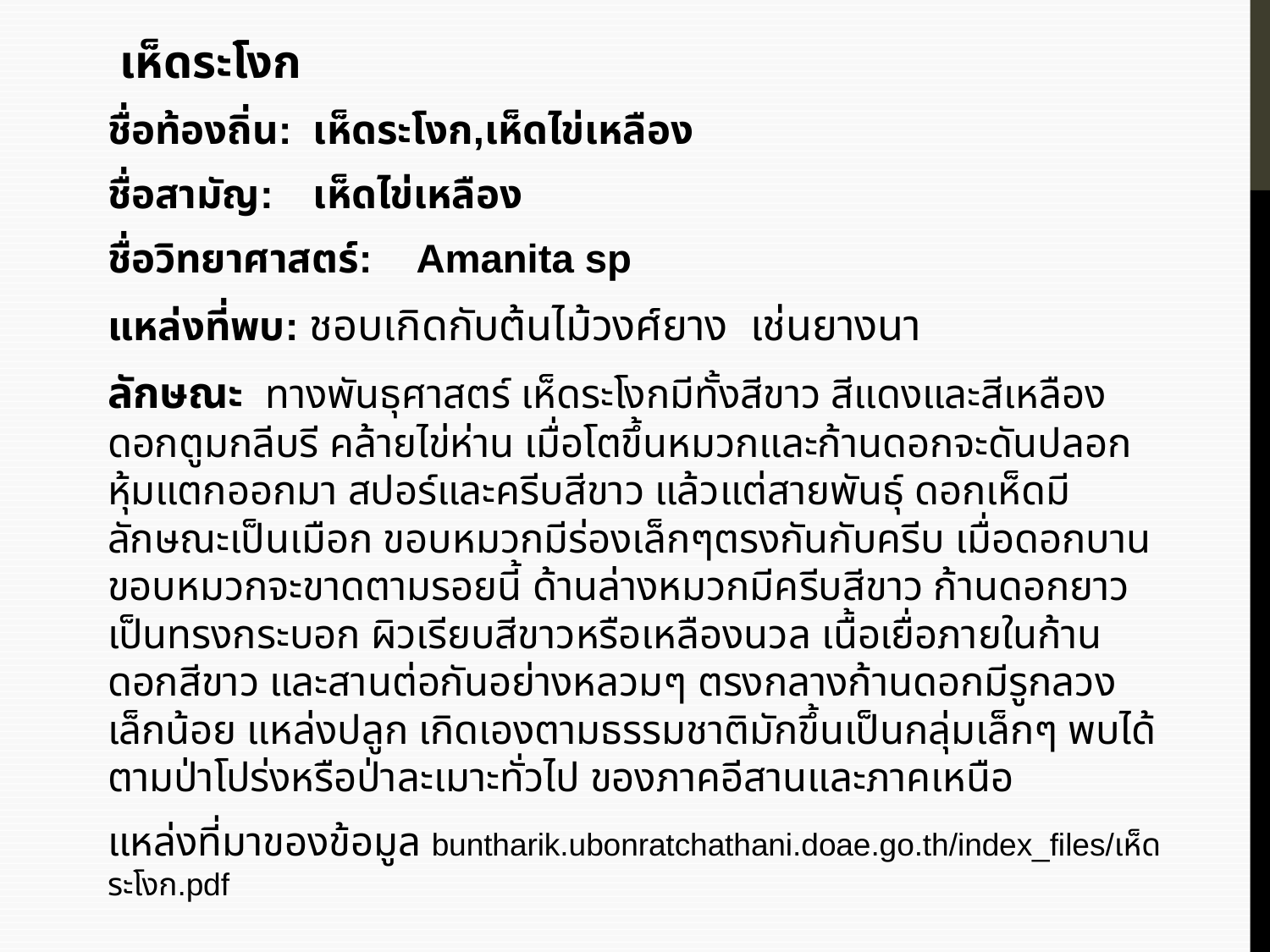

เห็ดระโงก
ชื่อท้องถิ่น:	เห็ดระโงก,เห็ดไข่เหลือง
ชื่อสามัญ:	เห็ดไข่เหลือง
ชื่อวิทยาศาสตร์:	Amanita sp
แหล่งที่พบ: ชอบเกิดกับต้นไม้วงศ์ยาง  เช่นยางนา
ลักษณะ  ทางพันธุศาสตร์ เห็ดระโงกมีทั้งสีขาว สีแดงและสีเหลือง ดอกตูมกลีบรี คล้ายไข่ห่าน เมื่อโตขึ้นหมวกและก้านดอกจะดันปลอกหุ้มแตกออกมา สปอร์และครีบสีขาว แล้วแต่สายพันธุ์ ดอกเห็ดมีลักษณะเป็นเมือก ขอบหมวกมีร่องเล็กๆตรงกันกับครีบ เมื่อดอกบานขอบหมวกจะขาดตามรอยนี้ ด้านล่างหมวกมีครีบสีขาว ก้านดอกยาวเป็นทรงกระบอก ผิวเรียบสีขาวหรือเหลืองนวล เนื้อเยื่อภายในก้านดอกสีขาว และสานต่อกันอย่างหลวมๆ ตรงกลางก้านดอกมีรูกลวงเล็กน้อย แหล่งปลูก เกิดเองตามธรรมชาติมักขึ้นเป็นกลุ่มเล็กๆ พบได้ ตามป่าโปร่งหรือป่าละเมาะทั่วไป ของภาคอีสานและภาคเหนือ
แหล่งที่มาของข้อมูล buntharik.ubonratchathani.doae.go.th/index_files/เห็ดระโงก.pdf